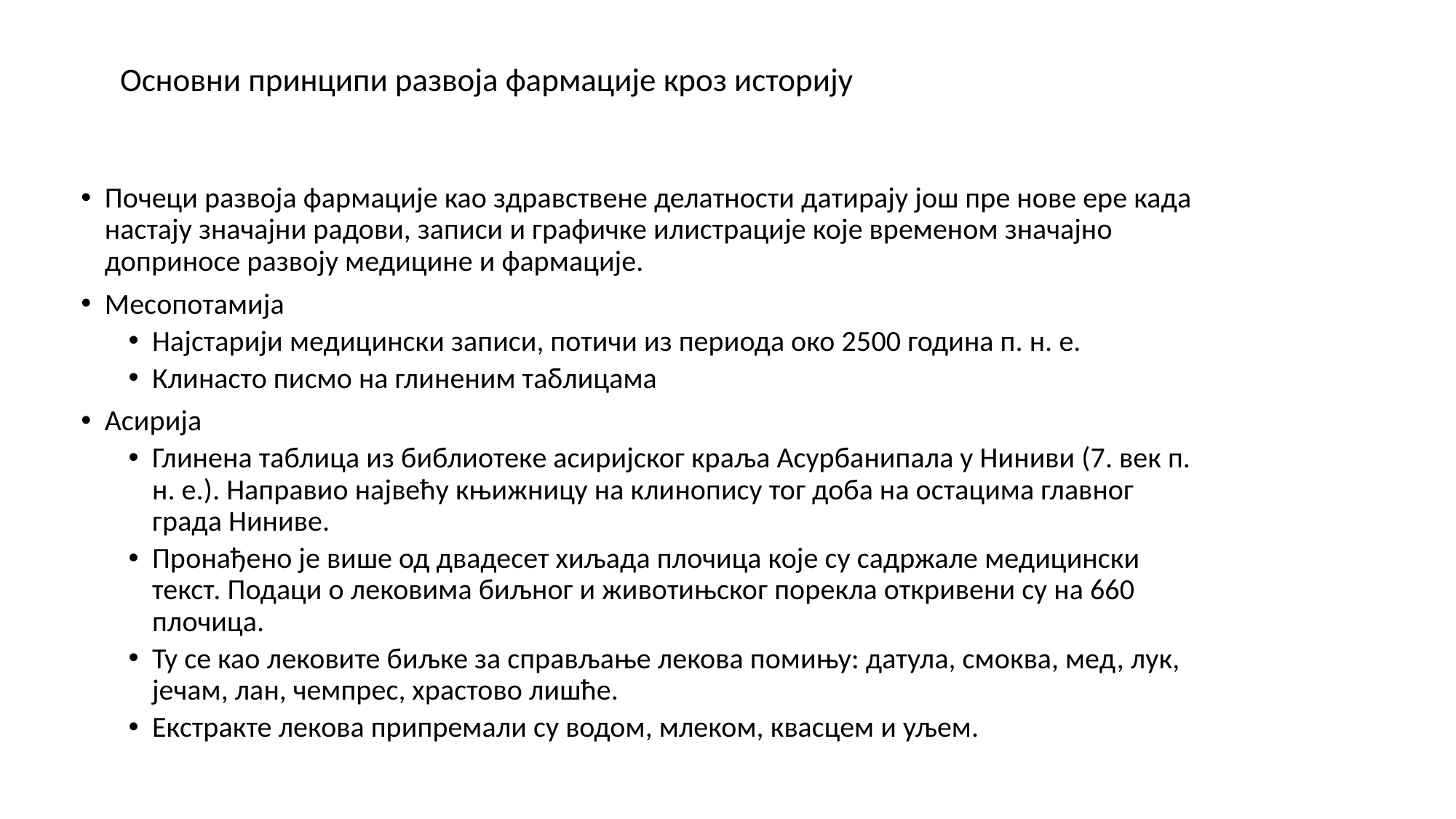

# Основни принципи развоја фармације кроз историју
Почеци развоја фармације као здравствене делатности датирају још пре нове ере када настају значајни радови, записи и графичке илистрације које временом значајно доприносе развоју медицине и фармације.
Месопотамија
Најстарији медицински записи, потичи из периода око 2500 година п. н. е.
Клинасто писмо на глиненим таблицама
Асирија
Глинена таблица из библиотеке асиријског краља Асурбанипала у Ниниви (7. век п. н. е.). Направио највећу књижницу на клинопису тог доба на остацима главног града Ниниве.
Пронађено је више од двадесет хиљада плочица које су садржале медицински текст. Подаци о лековима биљног и животињског порекла откривени су на 660 плочица.
Ту се као лековите биљке за справљање лекова помињу: датула, смоква, мед, лук, јечам, лан, чемпрес, храстово лишће.
Екстракте лекова припремали су водом, млеком, квасцем и уљем.